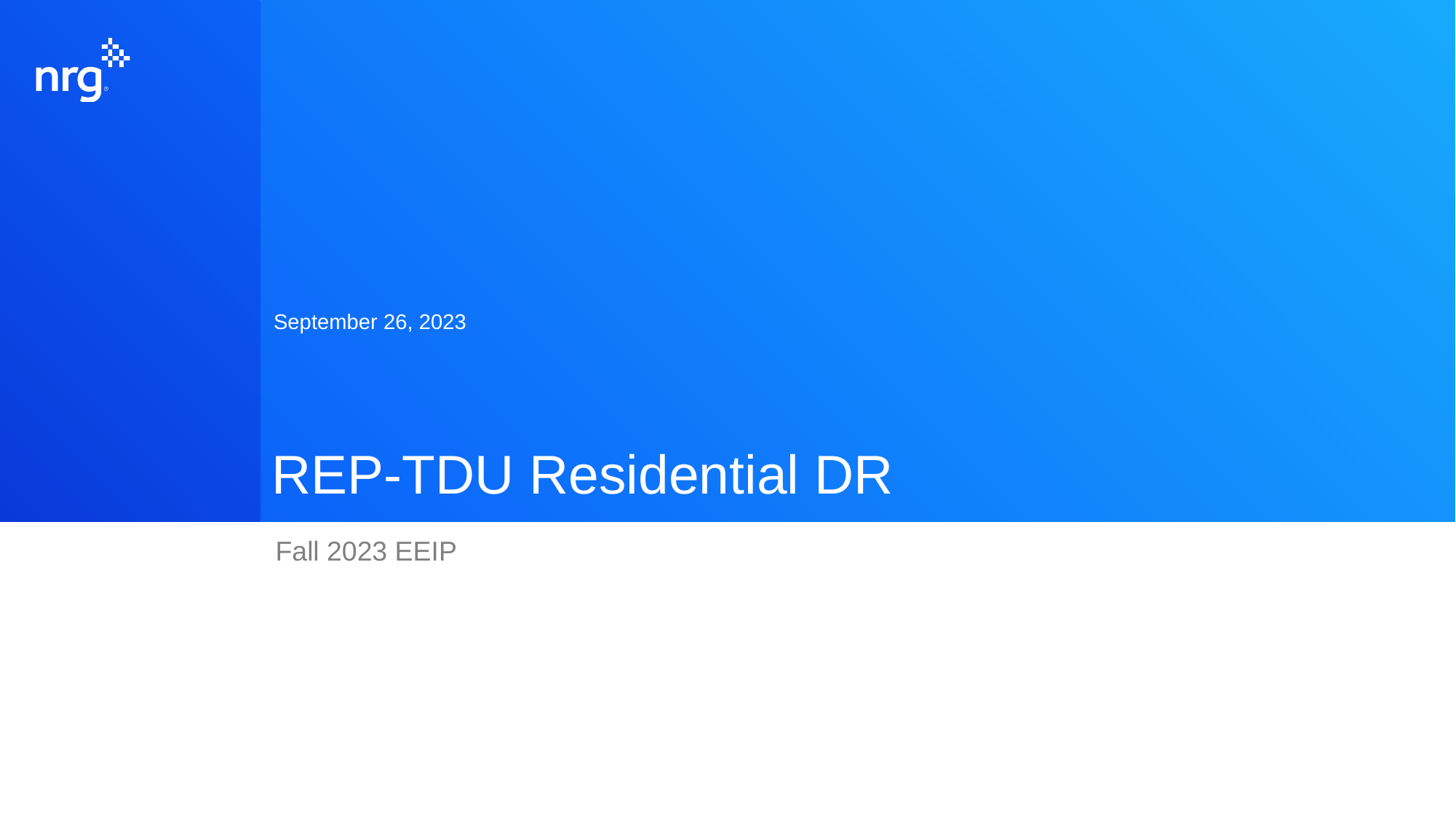

September 26, 2023
REP-TDU Residential DR
Fall 2023 EEIP